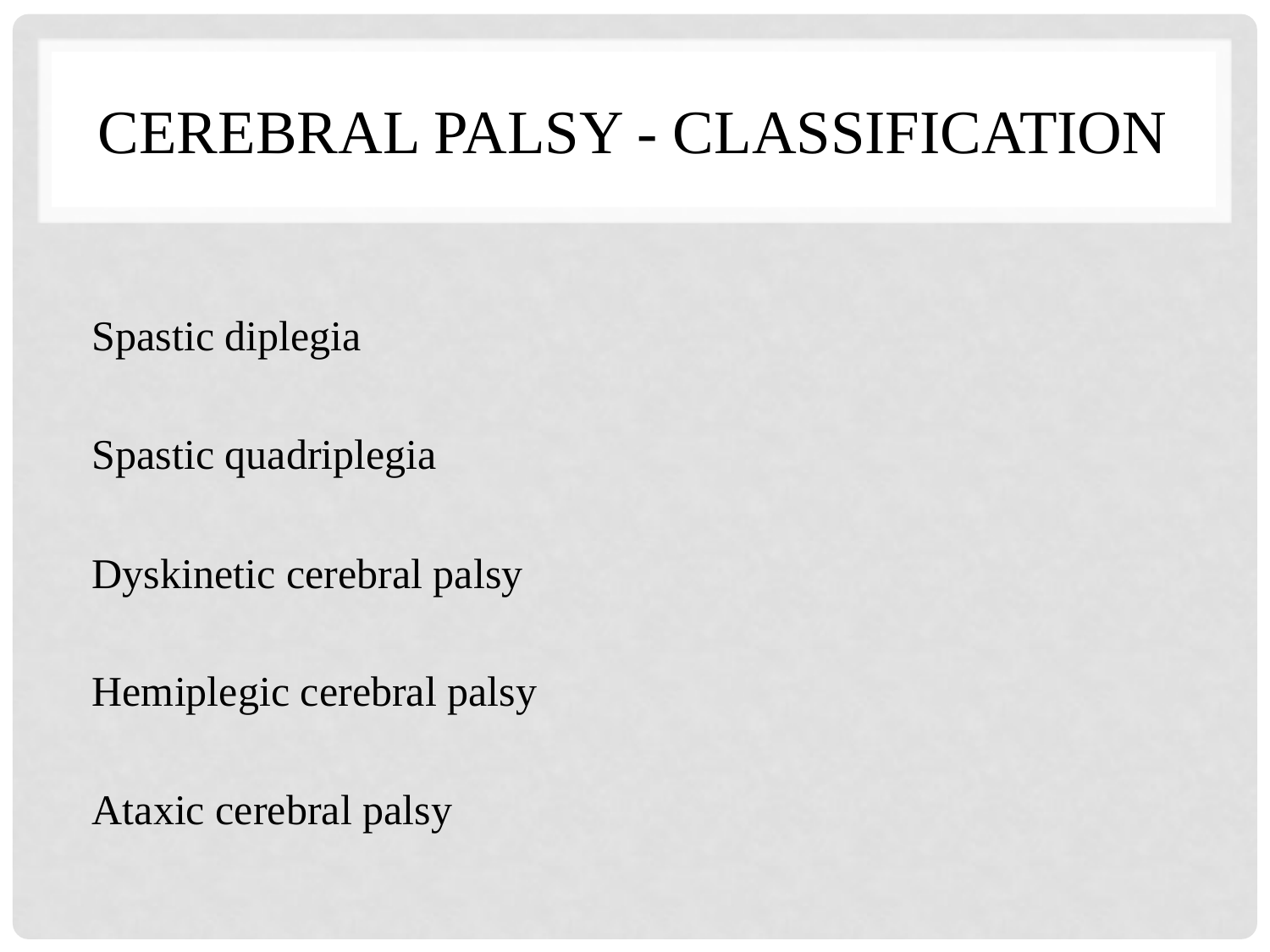

# Cerebral palsy - classification

Spastic diplegia

Spastic quadriplegia

Dyskinetic cerebral palsy

Hemiplegic cerebral palsy

Ataxic cerebral palsy